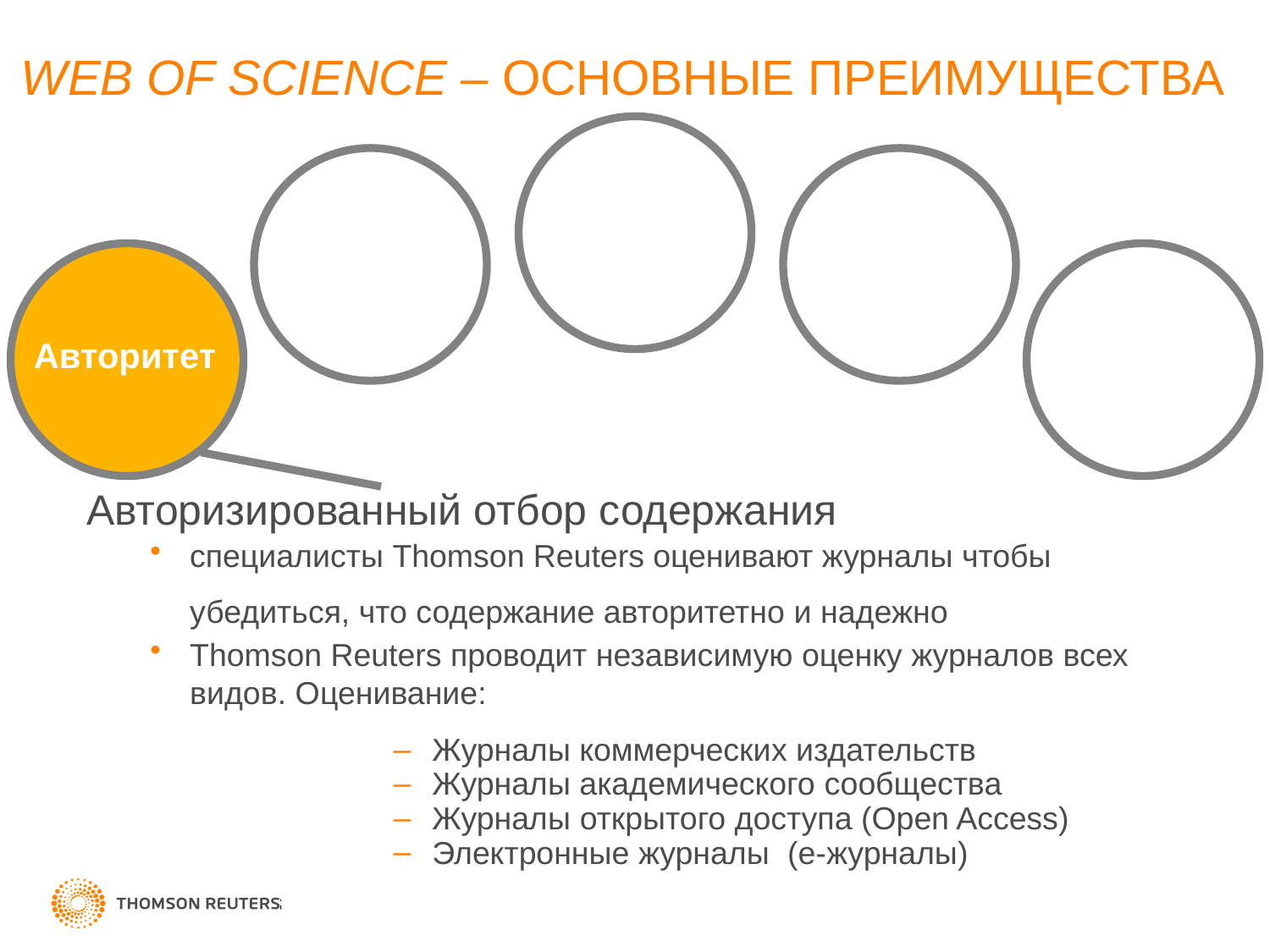

WEB OF SCIENCE – ОСНОВНЫЕ ПРЕИМУЩЕСТВА

Авторитет
Авторизированный отбор содержания
специалисты Thomson Reuters оценивают журналы чтобы убедиться, что содержание авторитетно и надежно
Thomson Reuters проводит независимую оценку журналов всех видов. Oценивание:

 Журналы коммерческих издательств
 Журналы академического сообщества
 Журналы открытого доступа (Open Access)
 Электронные журналы  (е-журналы)